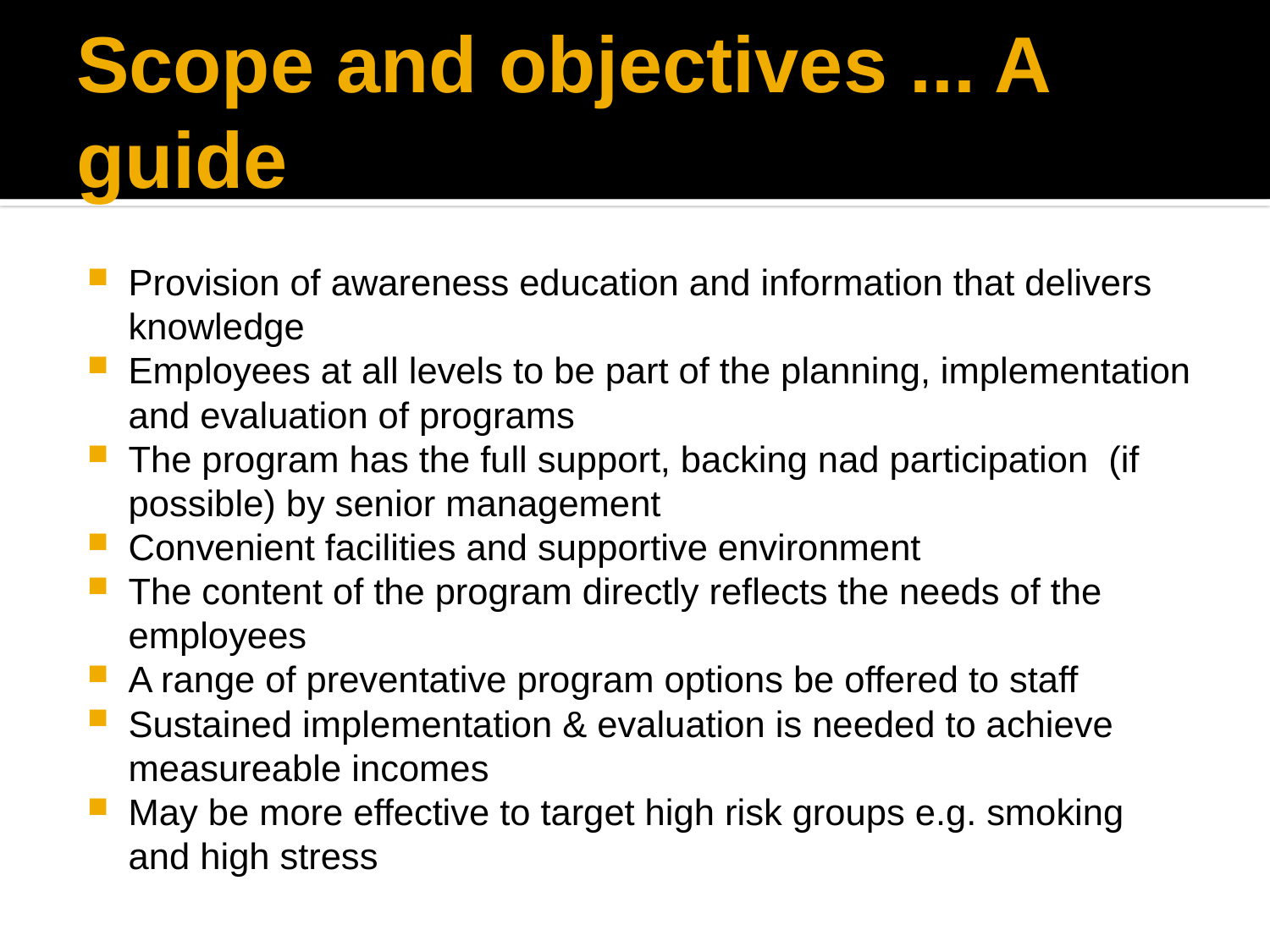

# Scope and objectives ... A guide
Provision of awareness education and information that delivers knowledge
Employees at all levels to be part of the planning, implementation and evaluation of programs
The program has the full support, backing nad participation  (if possible) by senior management
Convenient facilities and supportive environment
The content of the program directly reflects the needs of the employees
A range of preventative program options be offered to staff
Sustained implementation & evaluation is needed to achieve measureable incomes
May be more effective to target high risk groups e.g. smoking and high stress